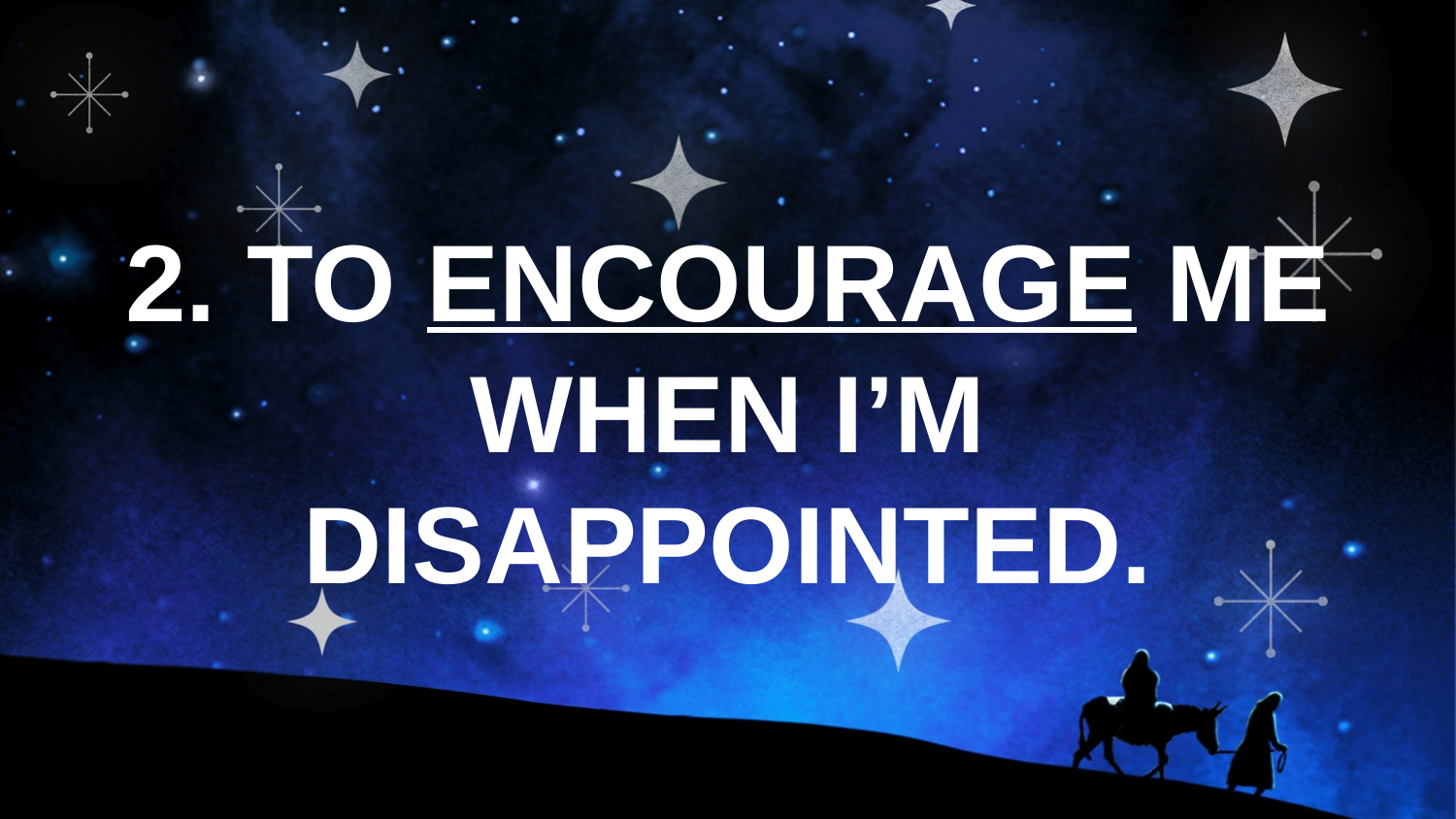

# 2. TO ENCOURAGE ME WHEN I’M DISAPPOINTED.